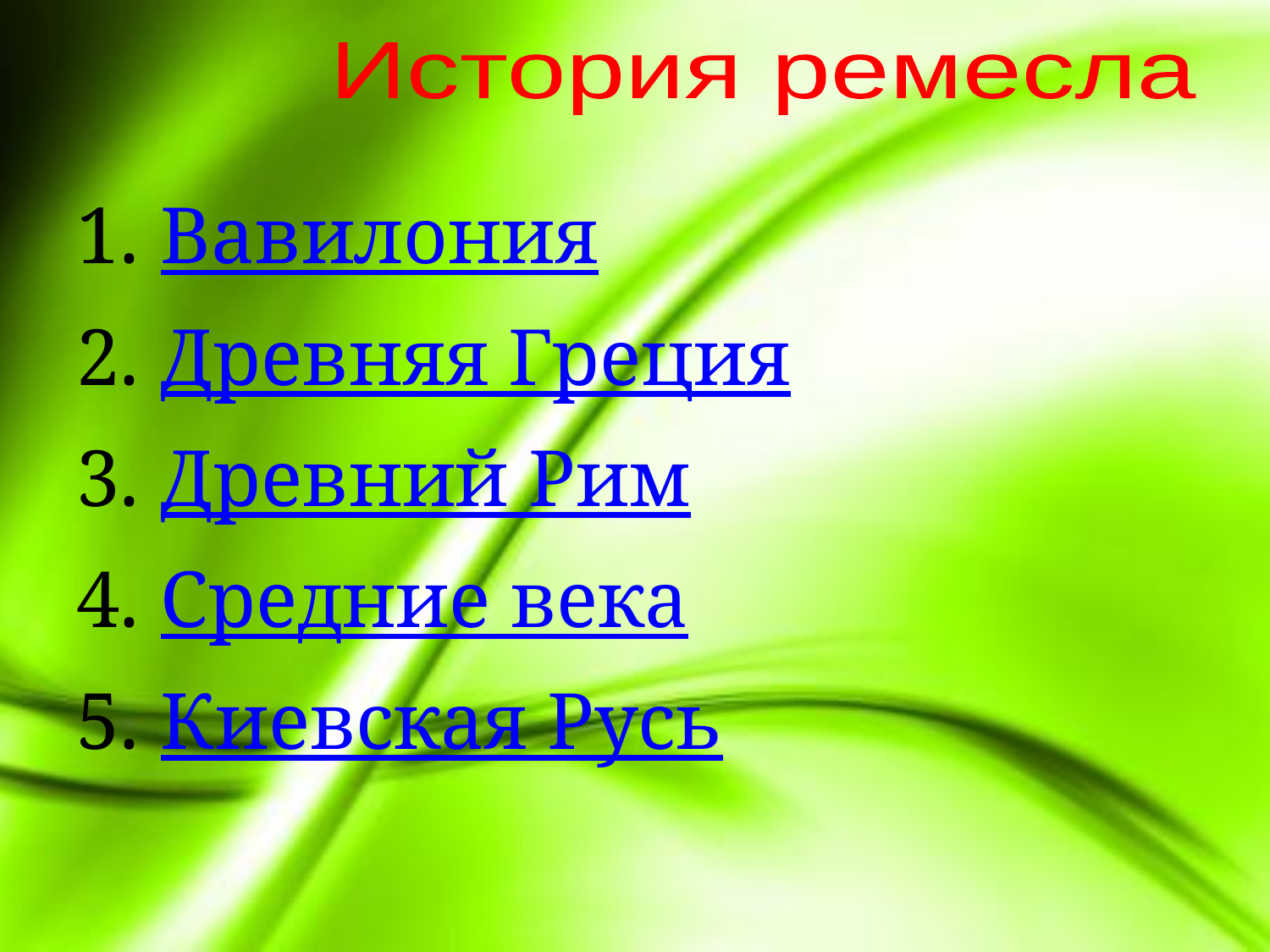

История ремесла
Вавилония
Древняя Греция
Древний Рим
Средние века
Киевская Русь